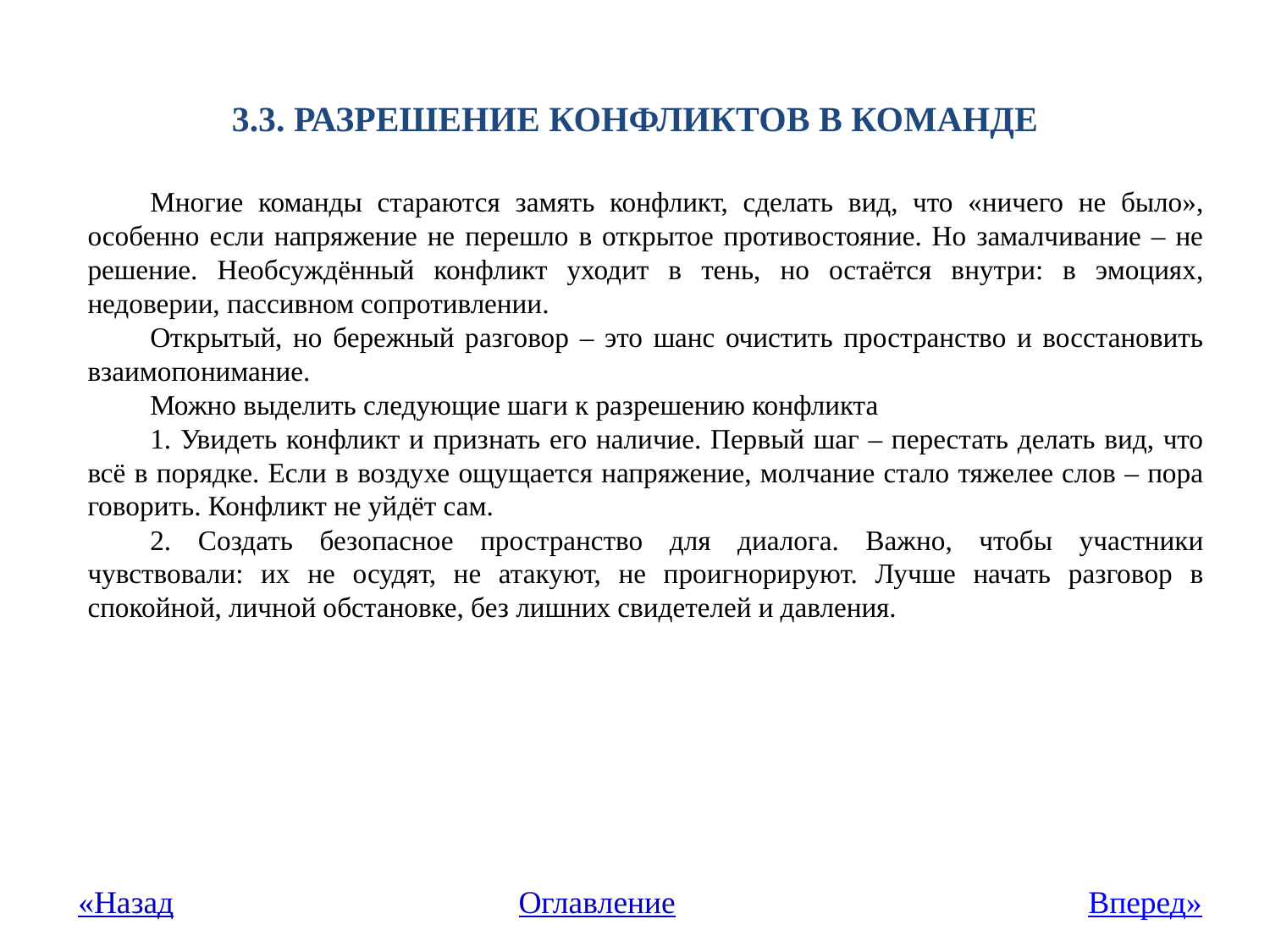

# 3.3. РАЗРЕШЕНИЕ КОНФЛИКТОВ В КОМАНДЕ
Многие команды стараются замять конфликт, сделать вид, что «ничего не было», особенно если напряжение не перешло в открытое противостояние. Но замалчивание – не решение. Необсуждённый конфликт уходит в тень, но остаётся внутри: в эмоциях, недоверии, пассивном сопротивлении.
Открытый, но бережный разговор – это шанс очистить пространство и восстановить взаимопонимание.
Можно выделить следующие шаги к разрешению конфликта
1. Увидеть конфликт и признать его наличие. Первый шаг – перестать делать вид, что всё в порядке. Если в воздухе ощущается напряжение, молчание стало тяжелее слов – пора говорить. Конфликт не уйдёт сам.
2. Создать безопасное пространство для диалога. Важно, чтобы участники чувствовали: их не осудят, не атакуют, не проигнорируют. Лучше начать разговор в спокойной, личной обстановке, без лишних свидетелей и давления.

«Назад
Оглавление
Вперед»